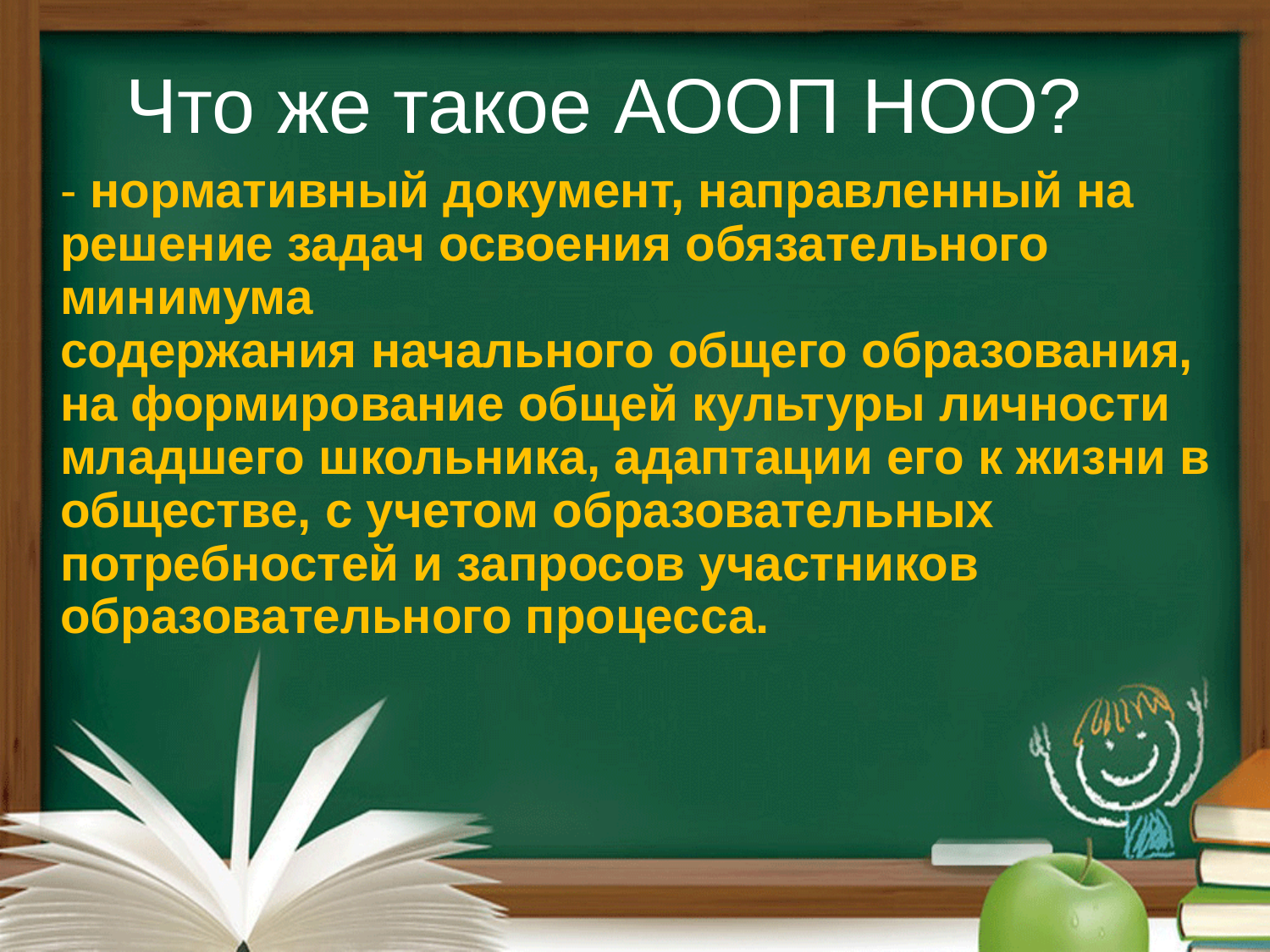

# Что же такое АООП НОО?
- нормативный документ, направленный на решение задач освоения обязательного минимума содержания начального общего образования, на формирование общей культуры личности младшего школьника, адаптации его к жизни в обществе, с учетом образовательных потребностей и запросов участников образовательного процесса.